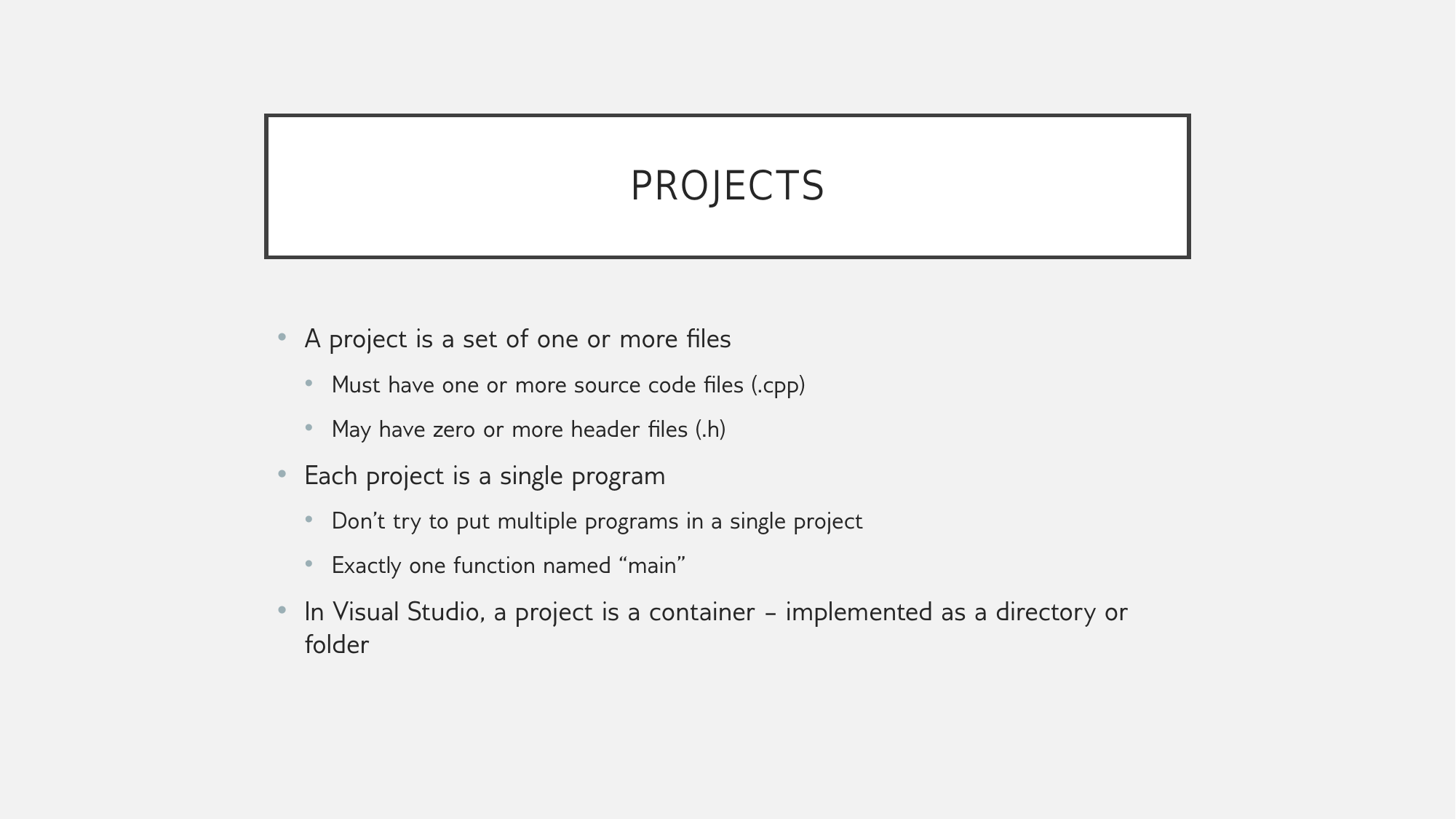

# Projects
A project is a set of one or more files
Must have one or more source code files (.cpp)
May have zero or more header files (.h)
Each project is a single program
Don’t try to put multiple programs in a single project
Exactly one function named “main”
In Visual Studio, a project is a container – implemented as a directory or folder